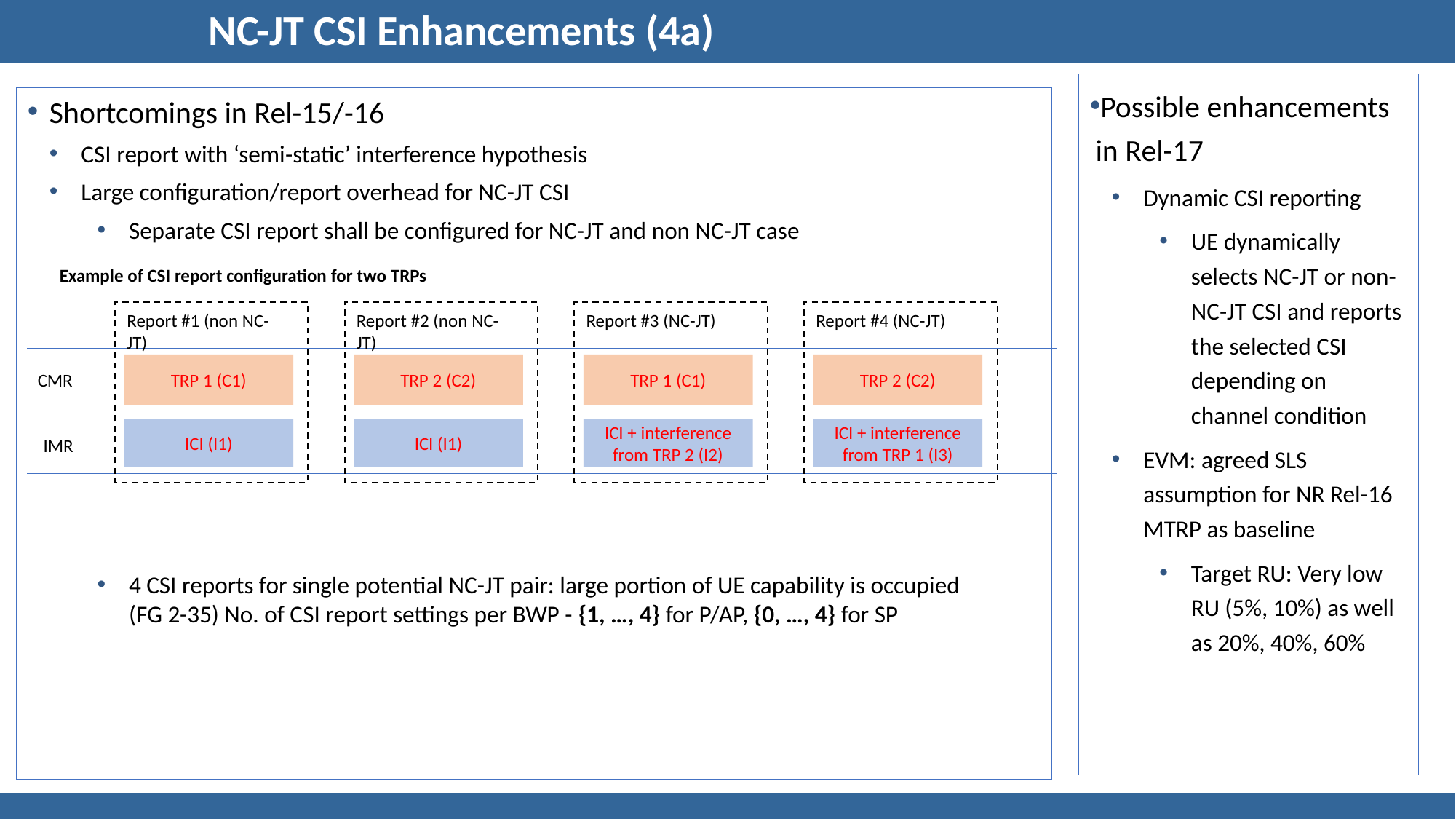

# NC-JT CSI Enhancements (4a)
Possible enhancements in Rel-17
Dynamic CSI reporting
UE dynamically selects NC-JT or non-NC-JT CSI and reports the selected CSI
depending on channel condition
EVM: agreed SLS assumption for NR Rel-16 MTRP as baseline
Target RU: Very low RU (5%, 10%) as well as 20%, 40%, 60%
Shortcomings in Rel-15/-16
CSI report with ‘semi-static’ interference hypothesis
Large configuration/report overhead for NC-JT CSI
Separate CSI report shall be configured for NC-JT and non NC-JT case

4 CSI reports for single potential NC-JT pair: large portion of UE capability is occupied
(FG 2-35) No. of CSI report settings per BWP - {1, …, 4} for P/AP, {0, …, 4} for SP
Example of CSI report configuration for two TRPs

Report #1 (non NC-JT)
Report #2 (non NC-JT)
Report #3 (NC-JT)
Report #4 (NC-JT)
TRP 1 (C1)
TRP 2 (C2)
TRP 1 (C1)
TRP 2 (C2)
CMR
ICI (I1)
ICI (I1)
ICI + interference from TRP 2 (I2)
ICI + interference from TRP 1 (I3)
IMR